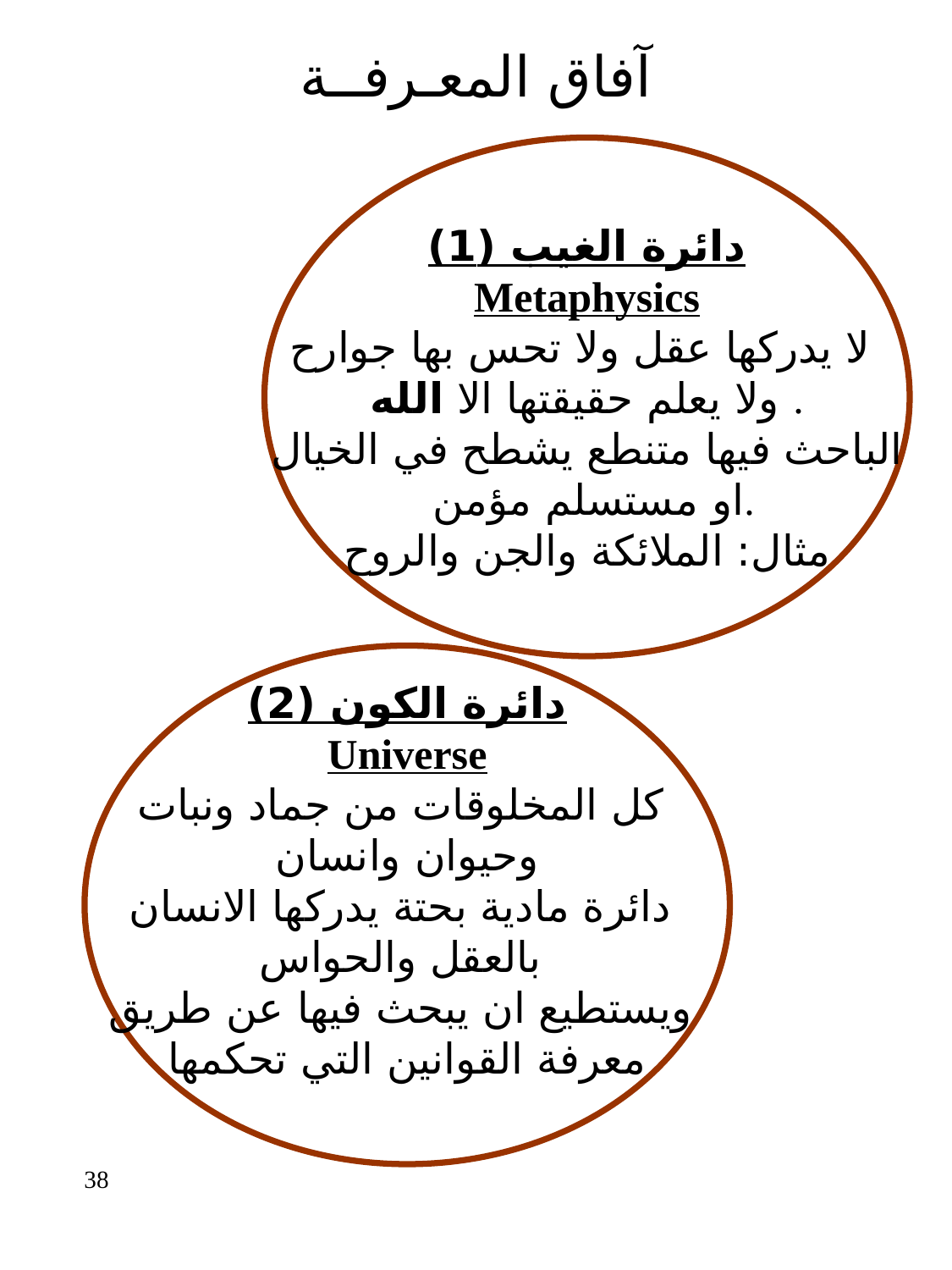

# آفاق المعـرفــة
دائرة الغيب (1)
Metaphysics
لا يدركها عقل ولا تحس بها جوارح
ولا يعلم حقيقتها الا الله .
الباحث فيها متنطع يشطح في الخيال
 او مستسلم مؤمن.
مثال: الملائكة والجن والروح
دائرة الكون (2)
Universe
كل المخلوقات من جماد ونبات
وحيوان وانسان
دائرة مادية بحتة يدركها الانسان
بالعقل والحواس
ويستطيع ان يبحث فيها عن طريق
معرفة القوانين التي تحكمها

38